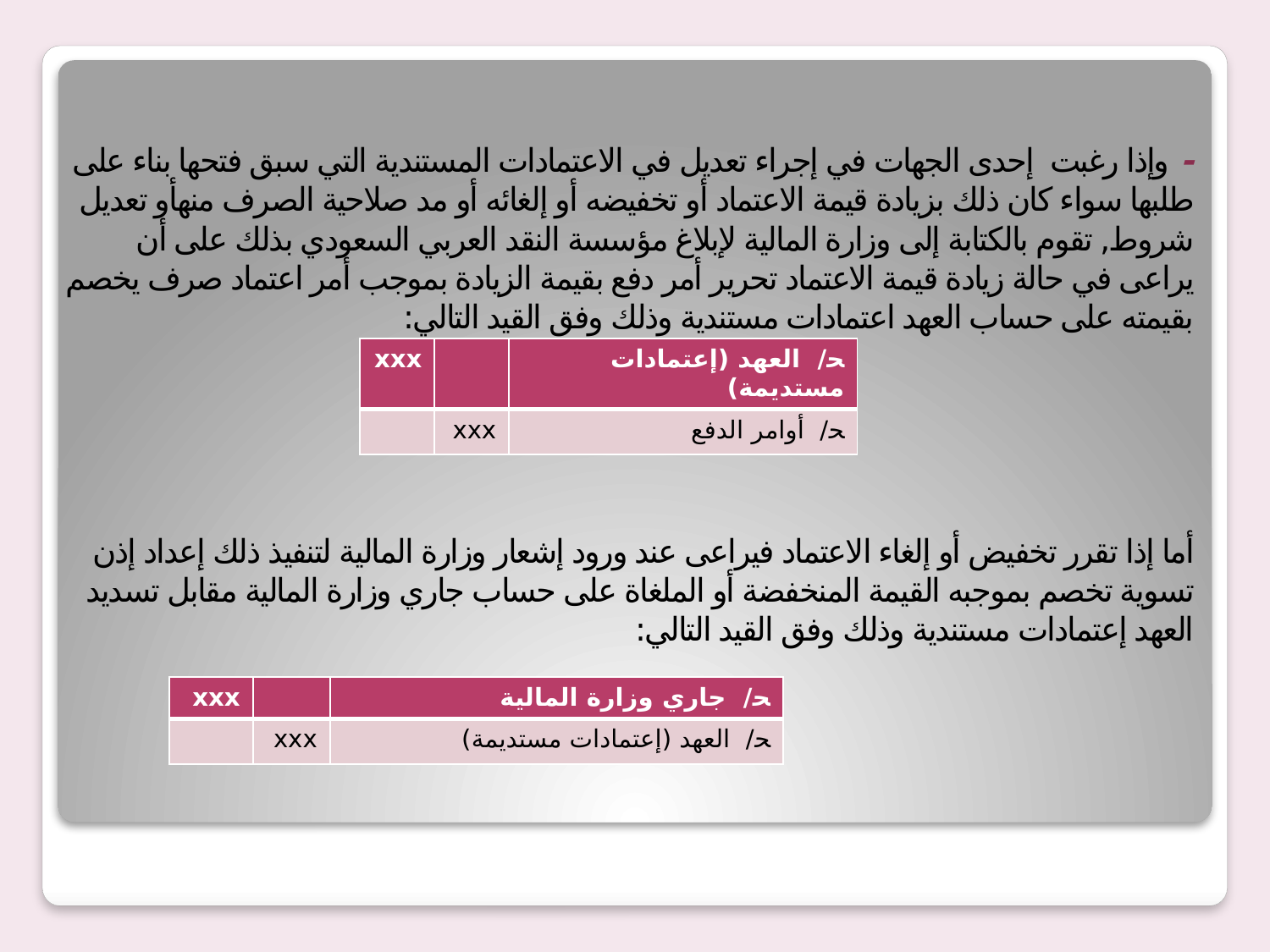

# - وإذا رغبت  إحدى الجهات في إجراء تعديل في الاعتمادات المستندية التي سبق فتحها بناء على طلبها سواء كان ذلك بزيادة قيمة الاعتماد أو تخفيضه أو إلغائه أو مد صلاحية الصرف منهأو تعديل شروط, تقوم بالكتابة إلى وزارة المالية لإبلاغ مؤسسة النقد العربي السعودي بذلك على أن يراعى في حالة زيادة قيمة الاعتماد تحرير أمر دفع بقيمة الزيادة بموجب أمر اعتماد صرف يخصم بقيمته على حساب العهد اعتمادات مستندية وذلك وفق القيد التالي: أما إذا تقرر تخفيض أو إلغاء الاعتماد فيراعى عند ورود إشعار وزارة المالية لتنفيذ ذلك إعداد إذن تسوية تخصم بموجبه القيمة المنخفضة أو الملغاة على حساب جاري وزارة المالية مقابل تسديد العهد إعتمادات مستندية وذلك وفق القيد التالي:
| xxx |  | ﺤ/ العهد (إعتمادات مستديمة) |
| --- | --- | --- |
|  | xxx | ﺤ/ أوامر الدفع |
| xxx |  | ﺤ/ جاري وزارة المالية |
| --- | --- | --- |
|  | xxx | ﺤ/ العهد (إعتمادات مستديمة) |